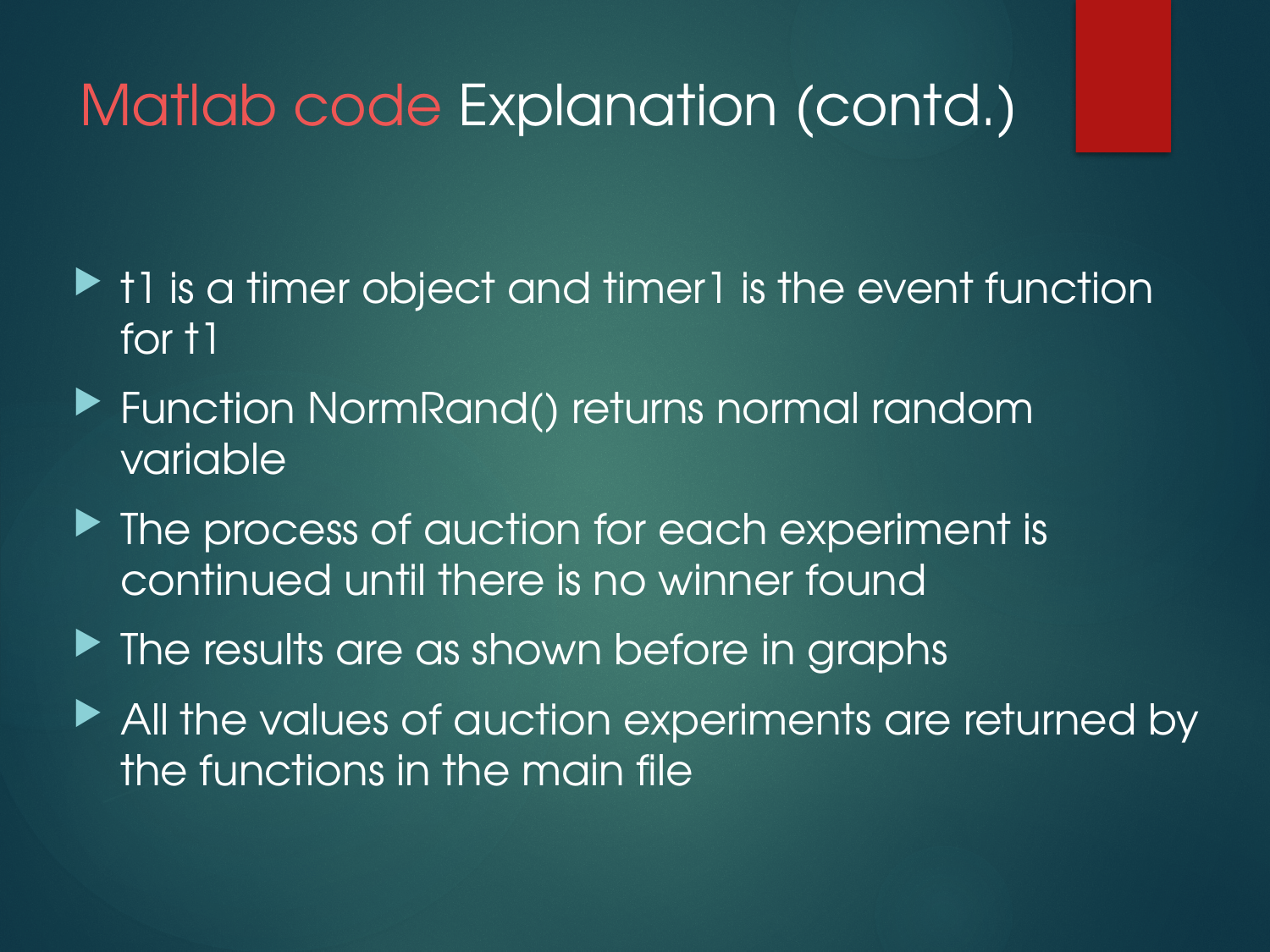

# Matlab code Explanation (contd.)
t1 is a timer object and timer1 is the event function for t1
Function NormRand() returns normal random variable
The process of auction for each experiment is continued until there is no winner found
The results are as shown before in graphs
All the values of auction experiments are returned by the functions in the main file